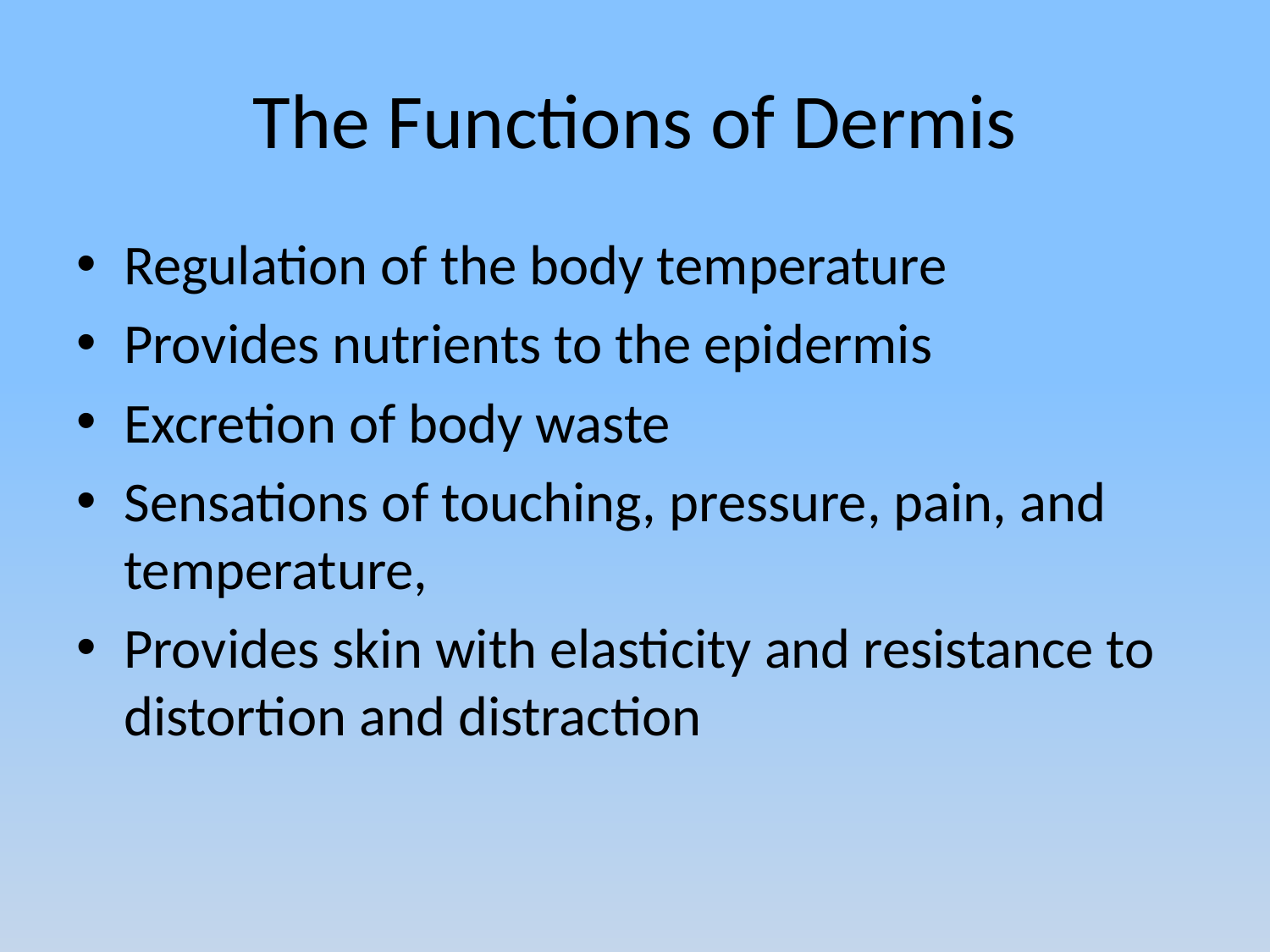

# The Functions of Dermis
Regulation of the body temperature
Provides nutrients to the epidermis
Excretion of body waste
Sensations of touching, pressure, pain, and temperature,
Provides skin with elasticity and resistance to distortion and distraction